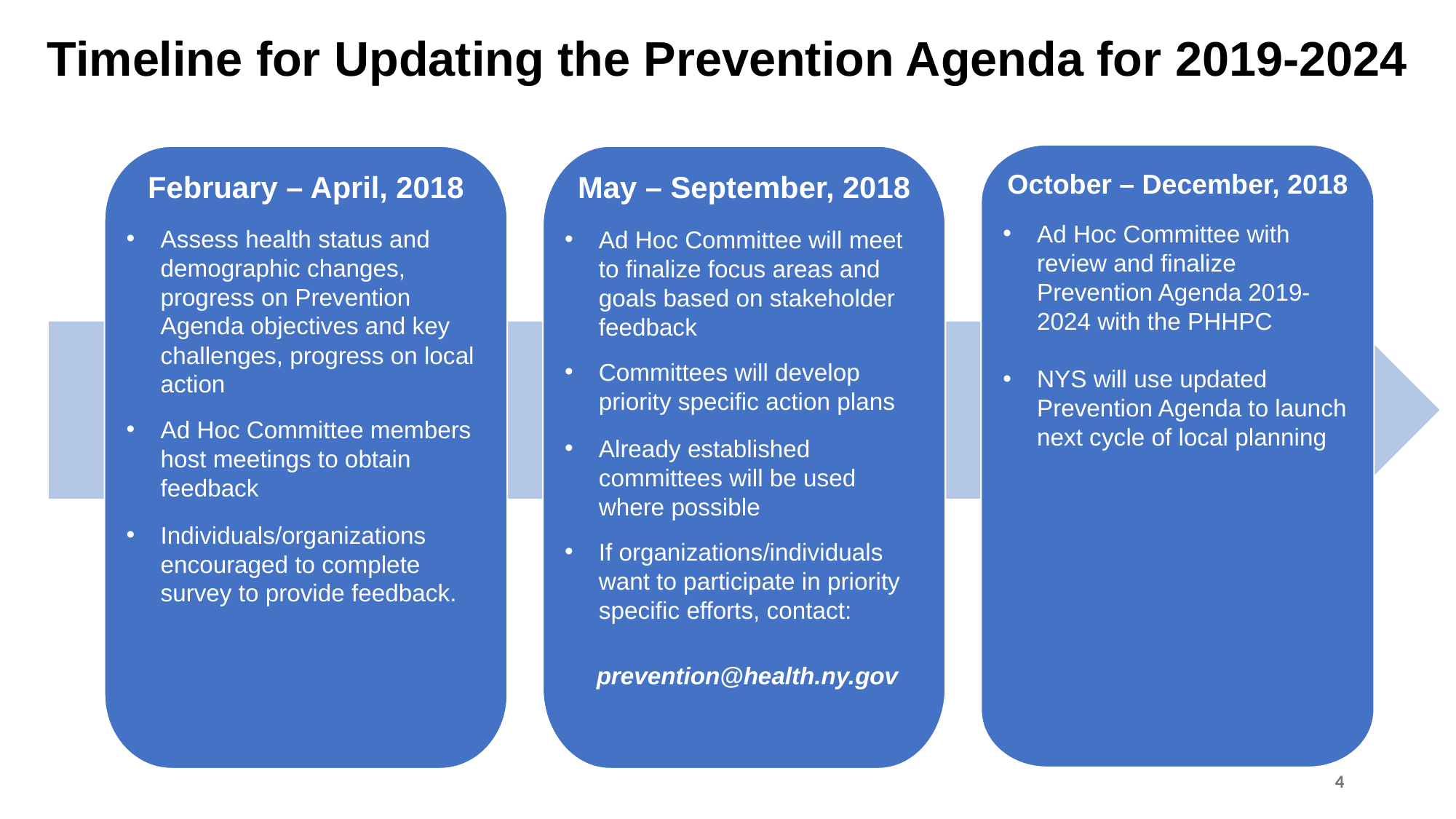

# Timeline for Updating the Prevention Agenda for 2019-2024
October – December, 2018

Ad Hoc Committee with review and finalize Prevention Agenda 2019-2024 with the PHHPC

NYS will use updated Prevention Agenda to launch next cycle of local planning

February – April, 2018

Assess health status and demographic changes, progress on Prevention Agenda objectives and key challenges, progress on local action

Ad Hoc Committee members host meetings to obtain feedback

Individuals/organizations encouraged to complete survey to provide feedback.

May – September, 2018

Ad Hoc Committee will meet to finalize focus areas and goals based on stakeholder feedback

Committees will develop priority specific action plans

Already established committees will be used where possible

If organizations/individuals want to participate in priority specific efforts, contact:

 prevention@health.ny.gov

4